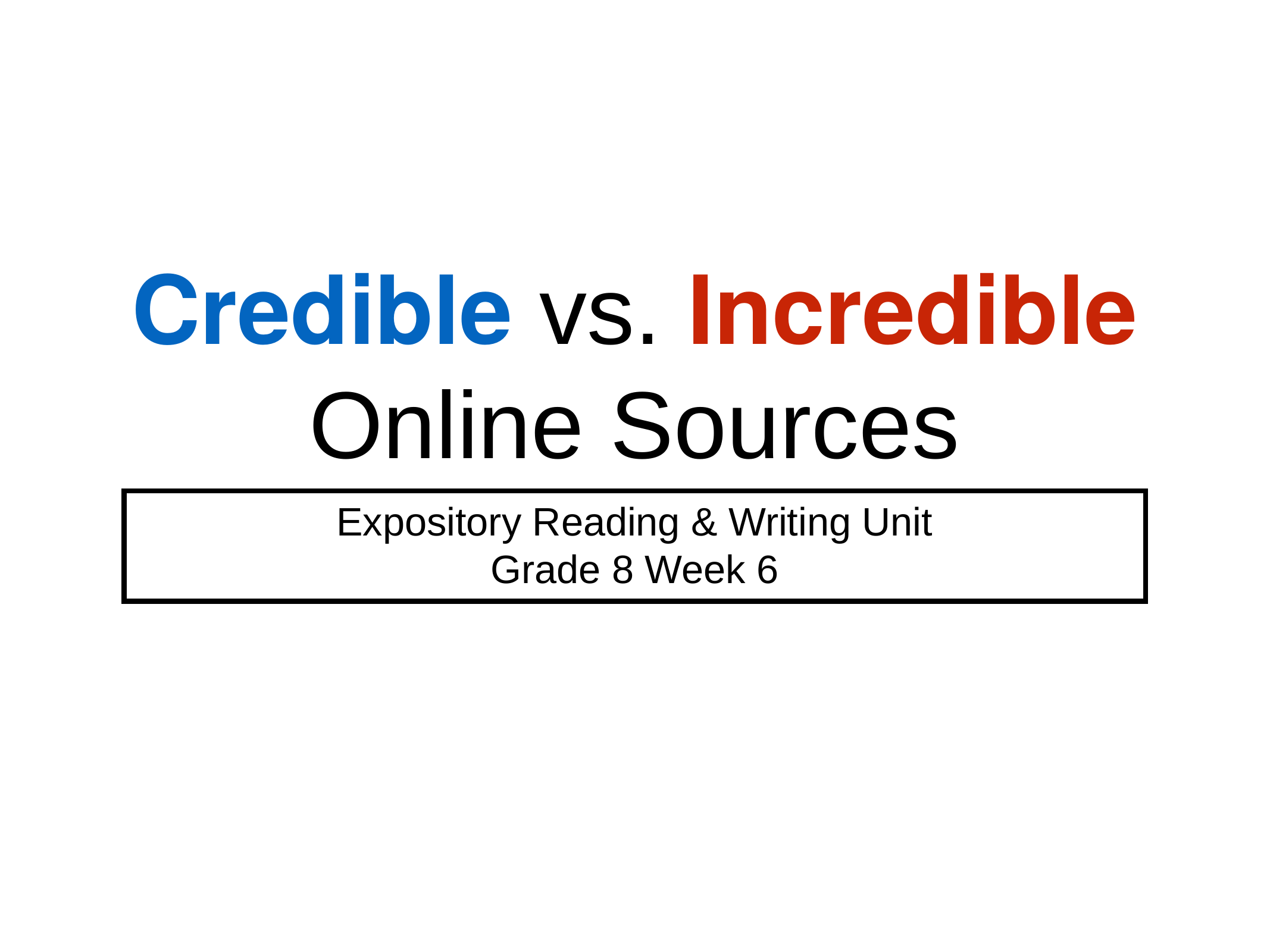

# Credible vs. Incredible
Online Sources
Expository Reading & Writing Unit
Grade 8 Week 6